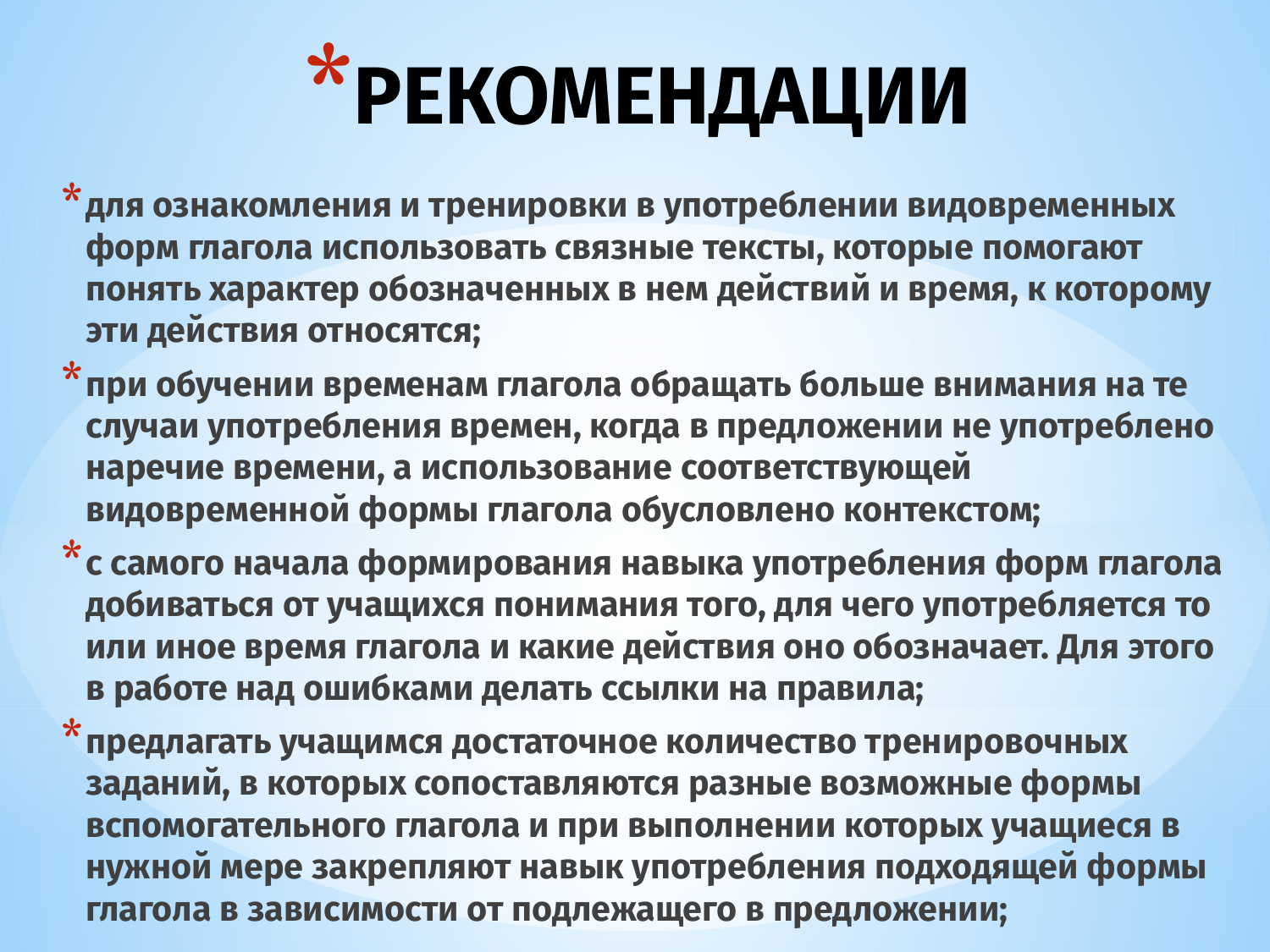

# РЕКОМЕНДАЦИИ
для ознакомления и тренировки в употреблении видовременных форм глагола использовать связные тексты, которые помогают понять характер обозначенных в нем действий и время, к которому эти действия относятся;
при обучении временам глагола обращать больше внимания на те случаи употребления времен, когда в предложении не употреблено наречие времени, а использование соответствующей видовременной формы глагола обусловлено контекстом;
с самого начала формирования навыка употребления форм глагола добиваться от учащихся понимания того, для чего употребляется то или иное время глагола и какие действия оно обозначает. Для этого в работе над ошибками делать ссылки на правила;
предлагать учащимся достаточное количество тренировочных заданий, в которых сопоставляются разные возможные формы вспомогательного глагола и при выполнении которых учащиеся в нужной мере закрепляют навык употребления подходящей формы глагола в зависимости от подлежащего в предложении;